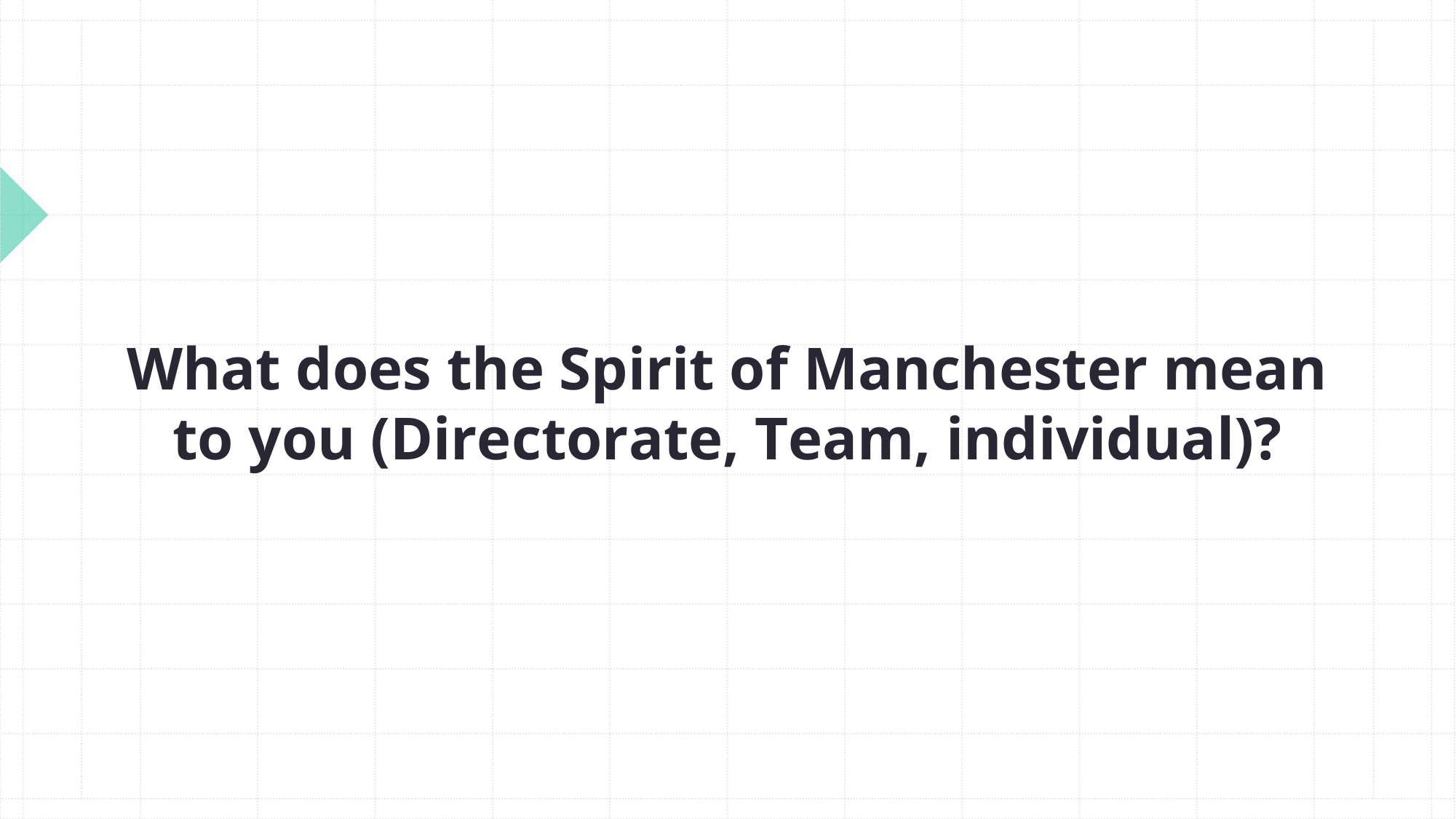

# What does the Spirit of Manchester mean to you (Directorate, Team, individual)?